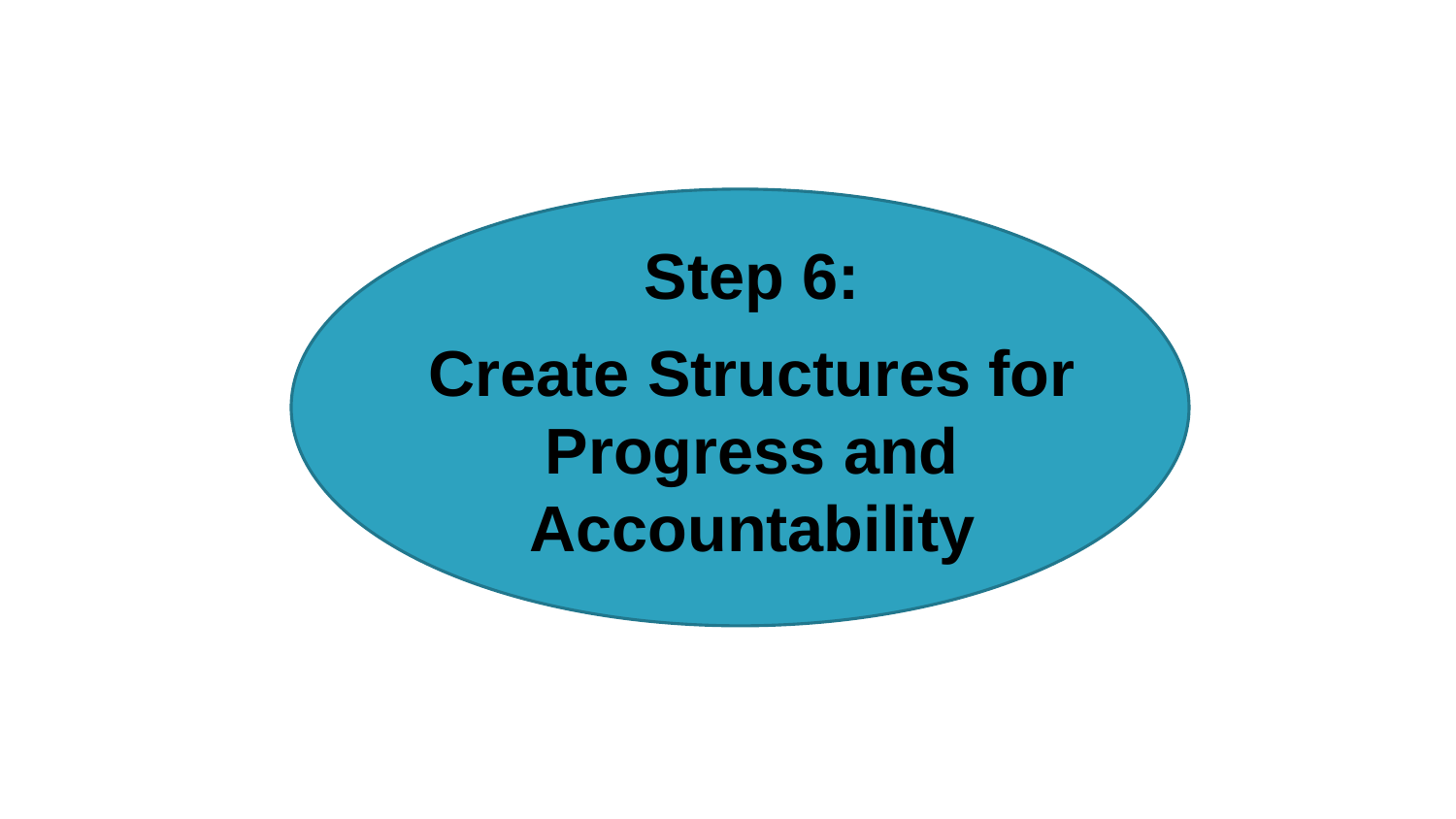

Step 6:

Create Structures for Progress and Accountability